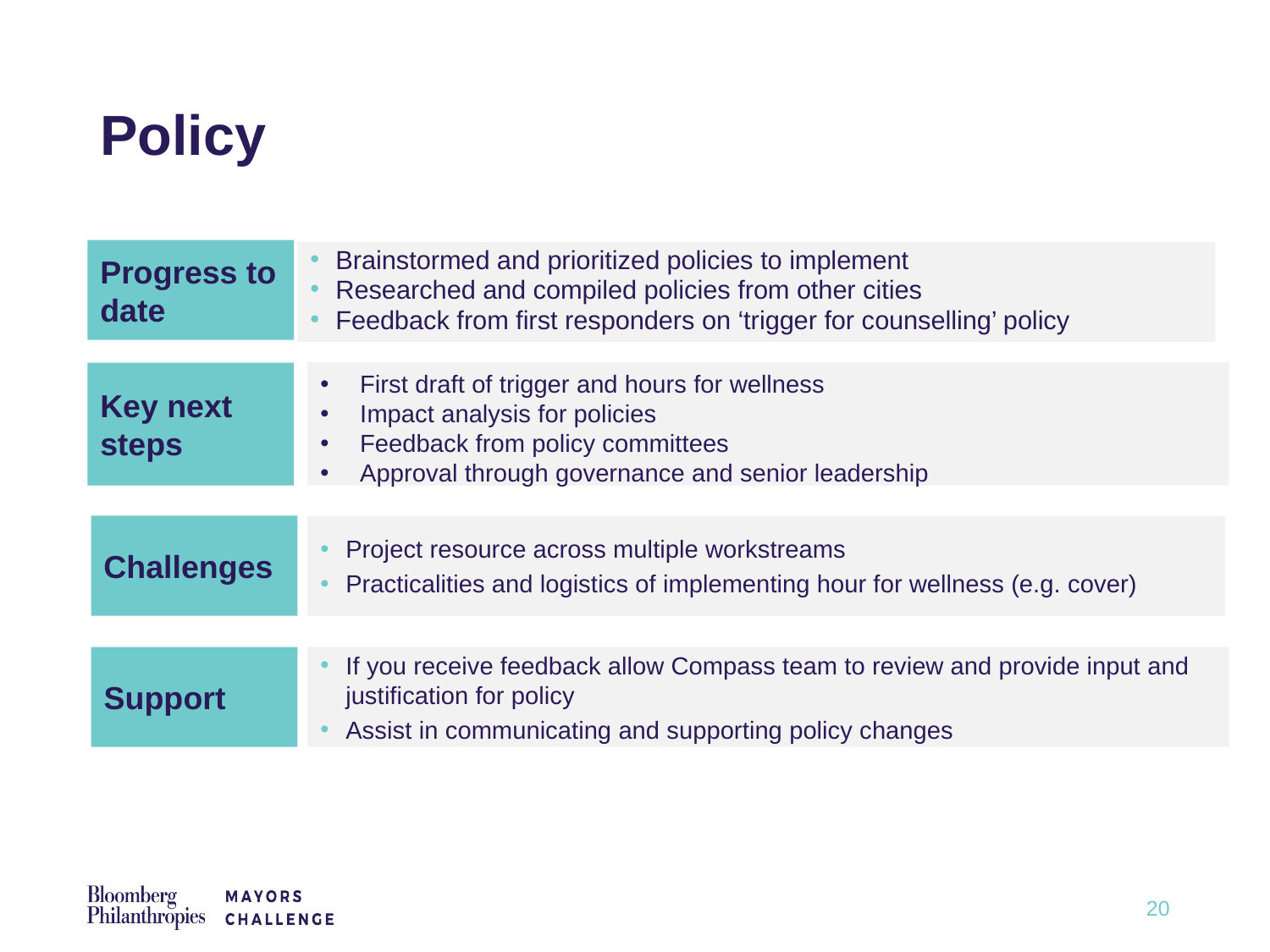

# Policy
Progress to date
Brainstormed and prioritized policies to implement
Researched and compiled policies from other cities
Feedback from first responders on ‘trigger for counselling’ policy

First draft of trigger and hours for wellness
Impact analysis for policies
Feedback from policy committees
Approval through governance and senior leadership

Key next steps
Challenges
Project resource across multiple workstreams
Practicalities and logistics of implementing hour for wellness (e.g. cover)
Support
If you receive feedback allow Compass team to review and provide input and justification for policy
Assist in communicating and supporting policy changes
20